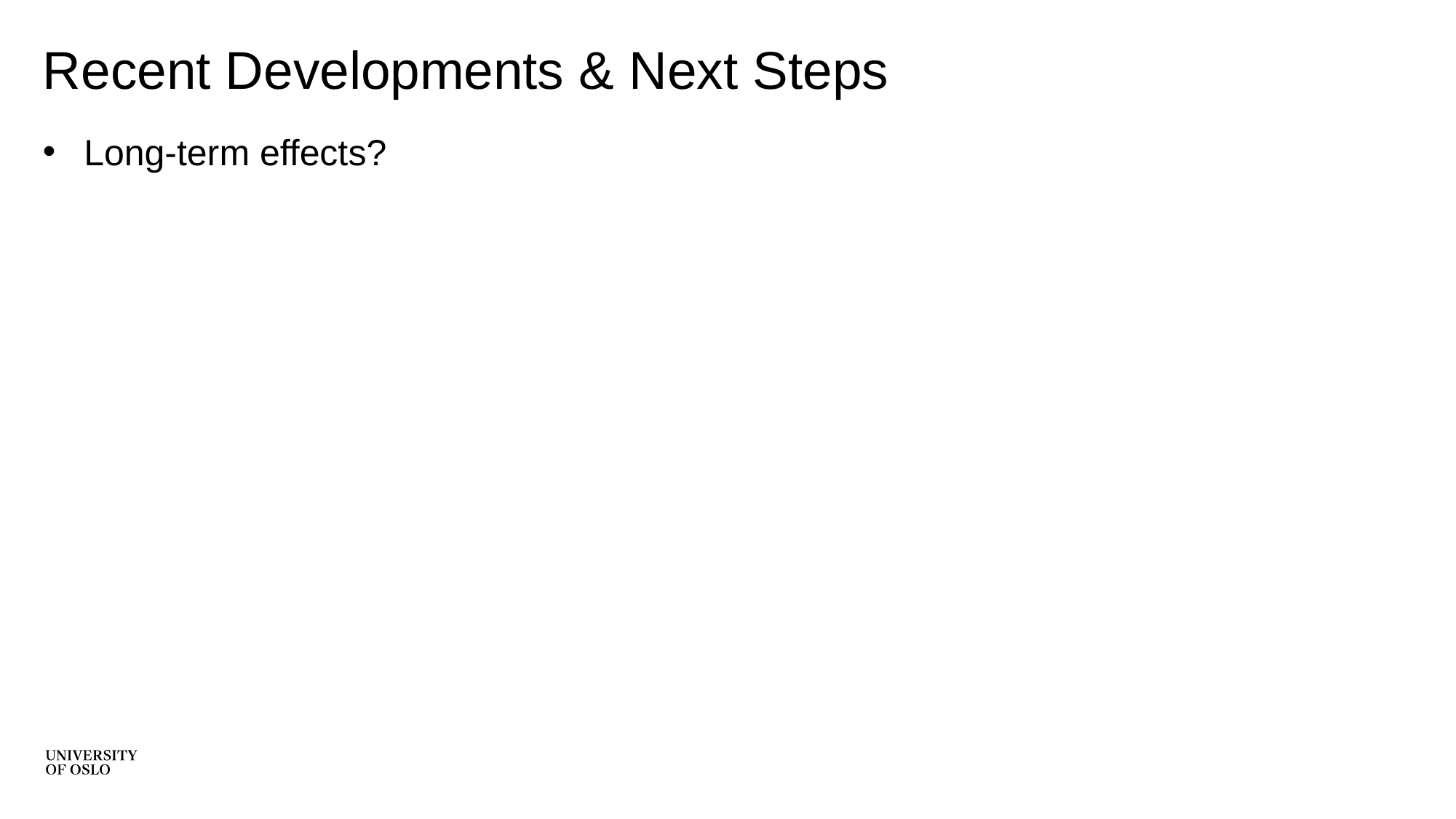

# Recent Developments & Next Steps
Long-term effects?